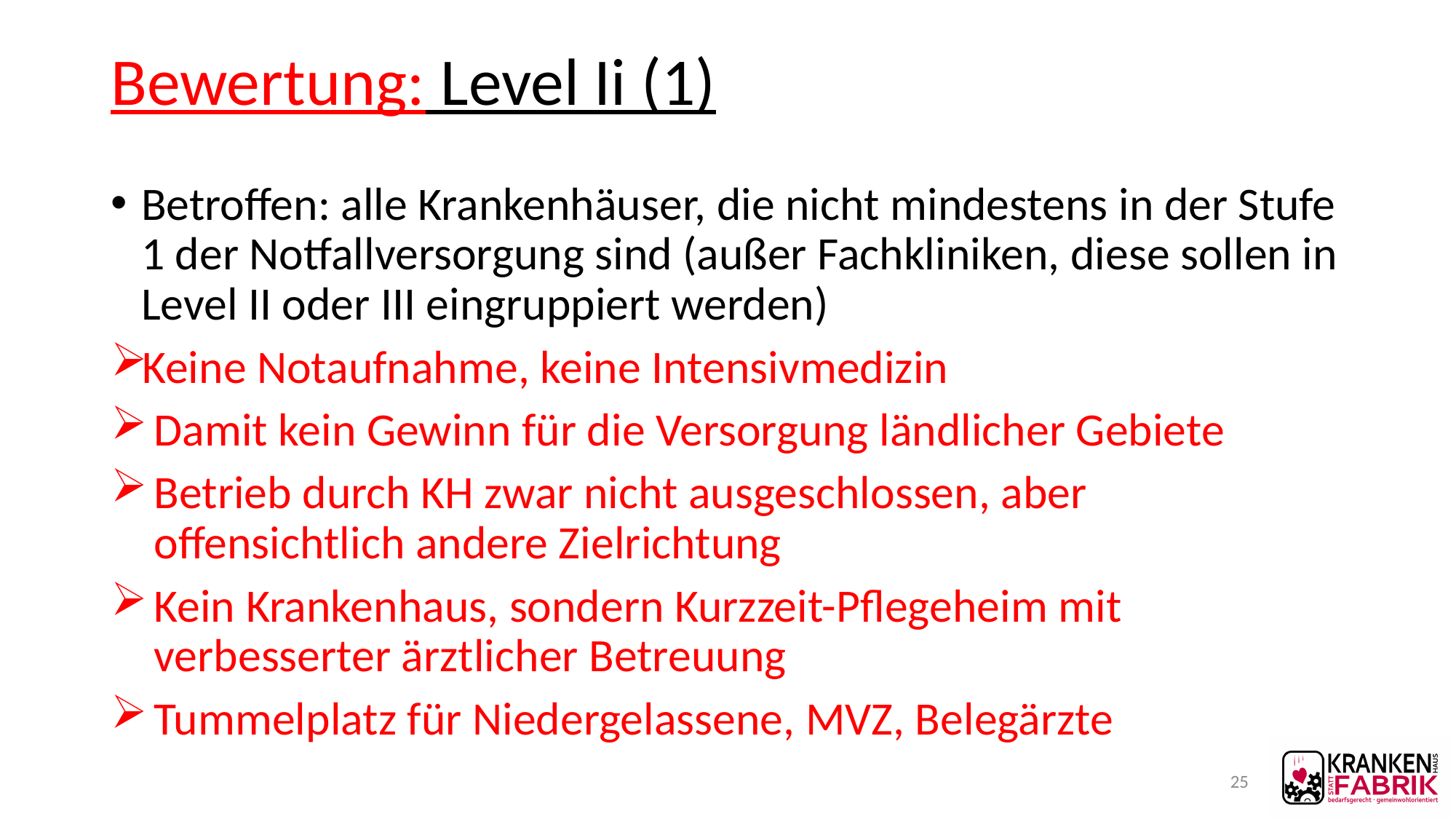

# Bewertung: Level Ii (1)
Betroffen: alle Krankenhäuser, die nicht mindestens in der Stufe 1 der Notfallversorgung sind (außer Fachkliniken, diese sollen in Level II oder III eingruppiert werden)
Keine Notaufnahme, keine Intensivmedizin
Damit kein Gewinn für die Versorgung ländlicher Gebiete
Betrieb durch KH zwar nicht ausgeschlossen, aber offensichtlich andere Zielrichtung
Kein Krankenhaus, sondern Kurzzeit-Pflegeheim mit verbesserter ärztlicher Betreuung
Tummelplatz für Niedergelassene, MVZ, Belegärzte
25